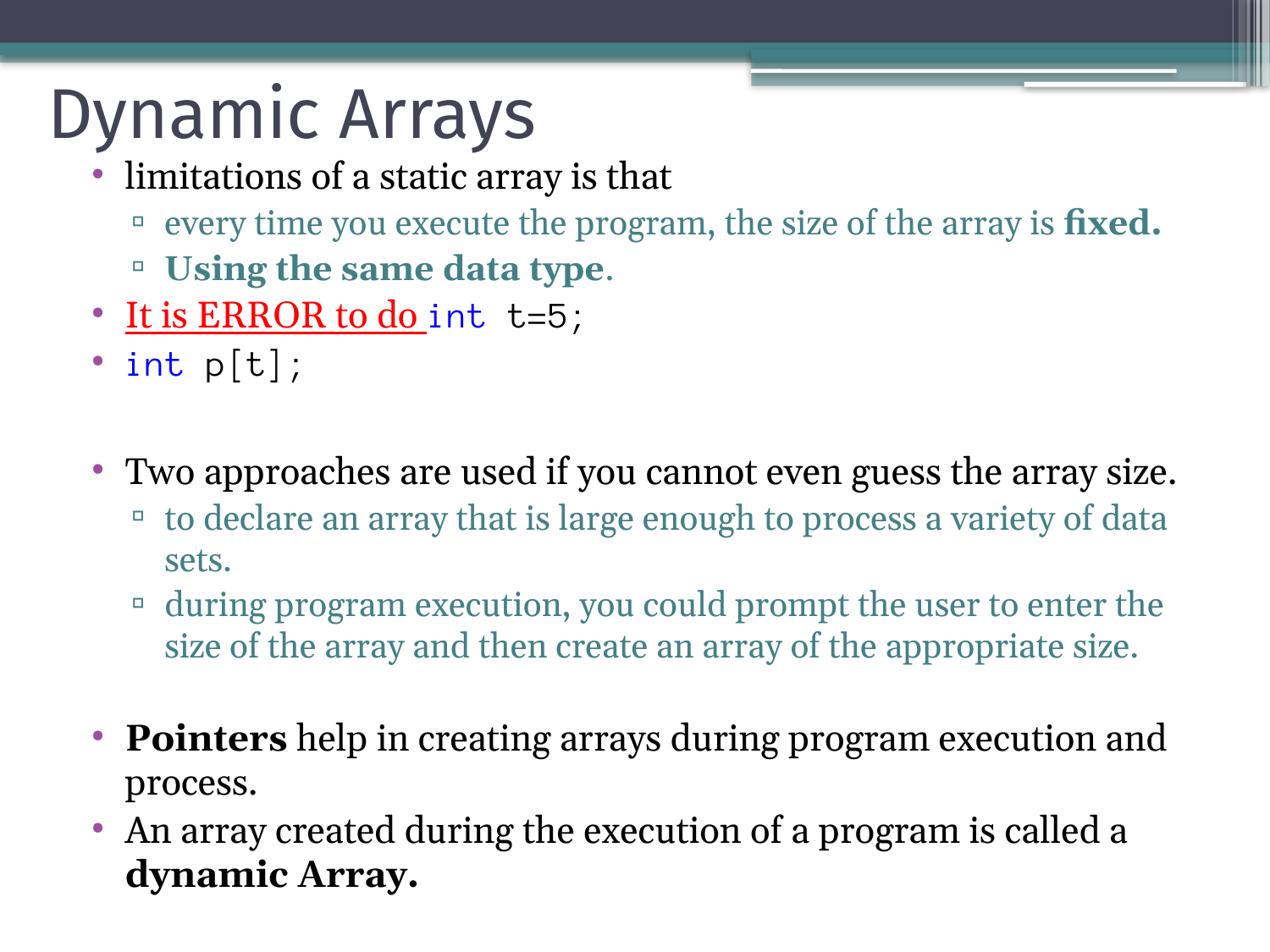

# Dynamic Arrays
limitations of a static array is that
every time you execute the program, the size of the array is fixed.
Using the same data type.
It is ERROR to do int t=5;
int p[t];

Two approaches are used if you cannot even guess the array size.
to declare an array that is large enough to process a variety of data sets.
during program execution, you could prompt the user to enter the size of the array and then create an array of the appropriate size.

Pointers help in creating arrays during program execution and process.
An array created during the execution of a program is called a dynamic Array.